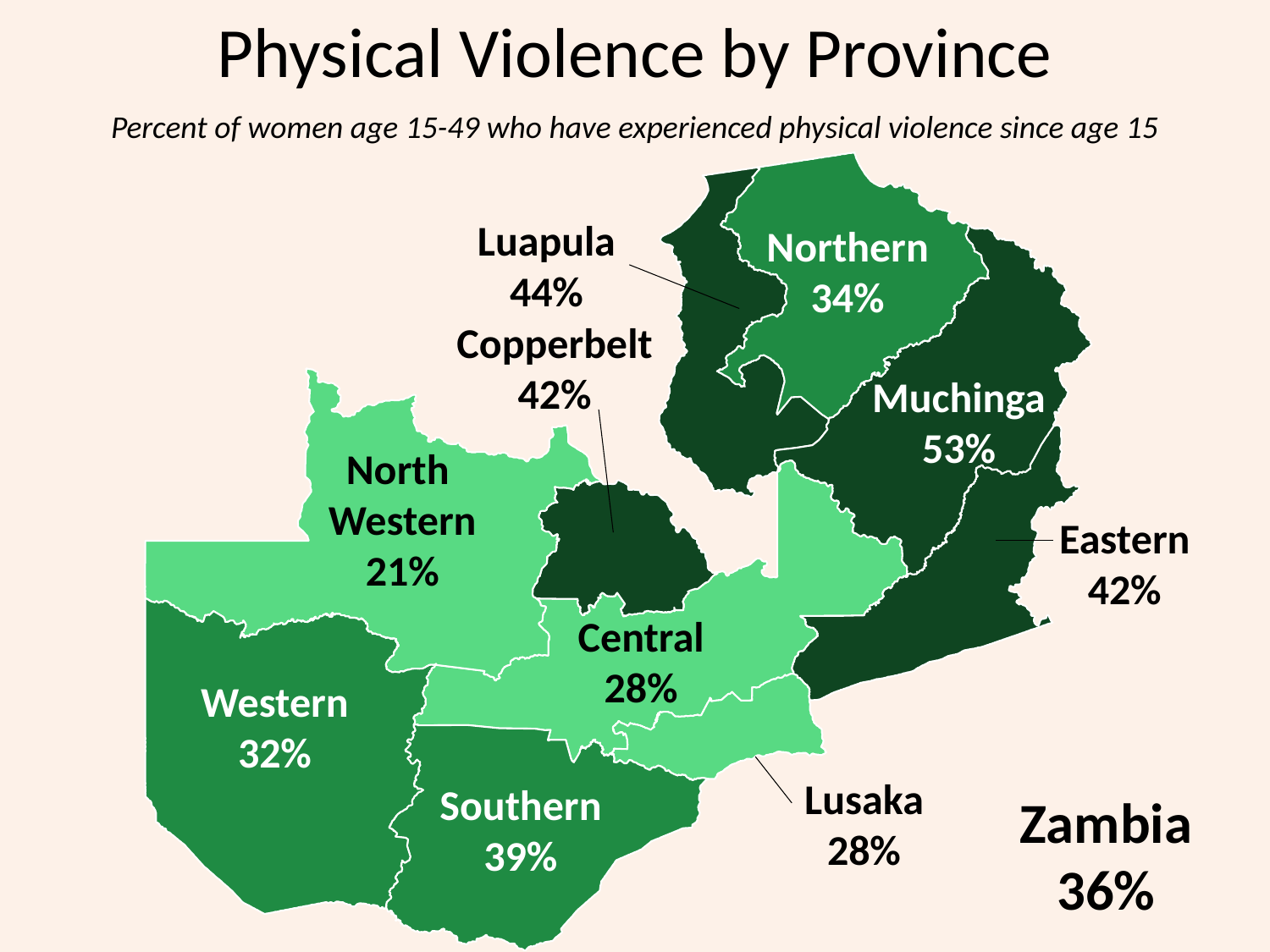

# Physical Violence by Province
Percent of women age 15-49 who have experienced physical violence since age 15

Luapula
44%
Northern
34%
Copperbelt
42%
Muchinga
53%
North
Western
21%
Eastern
42%
Central
28%
Western
32%

Lusaka
28%
Southern
39%
Zambia
36%